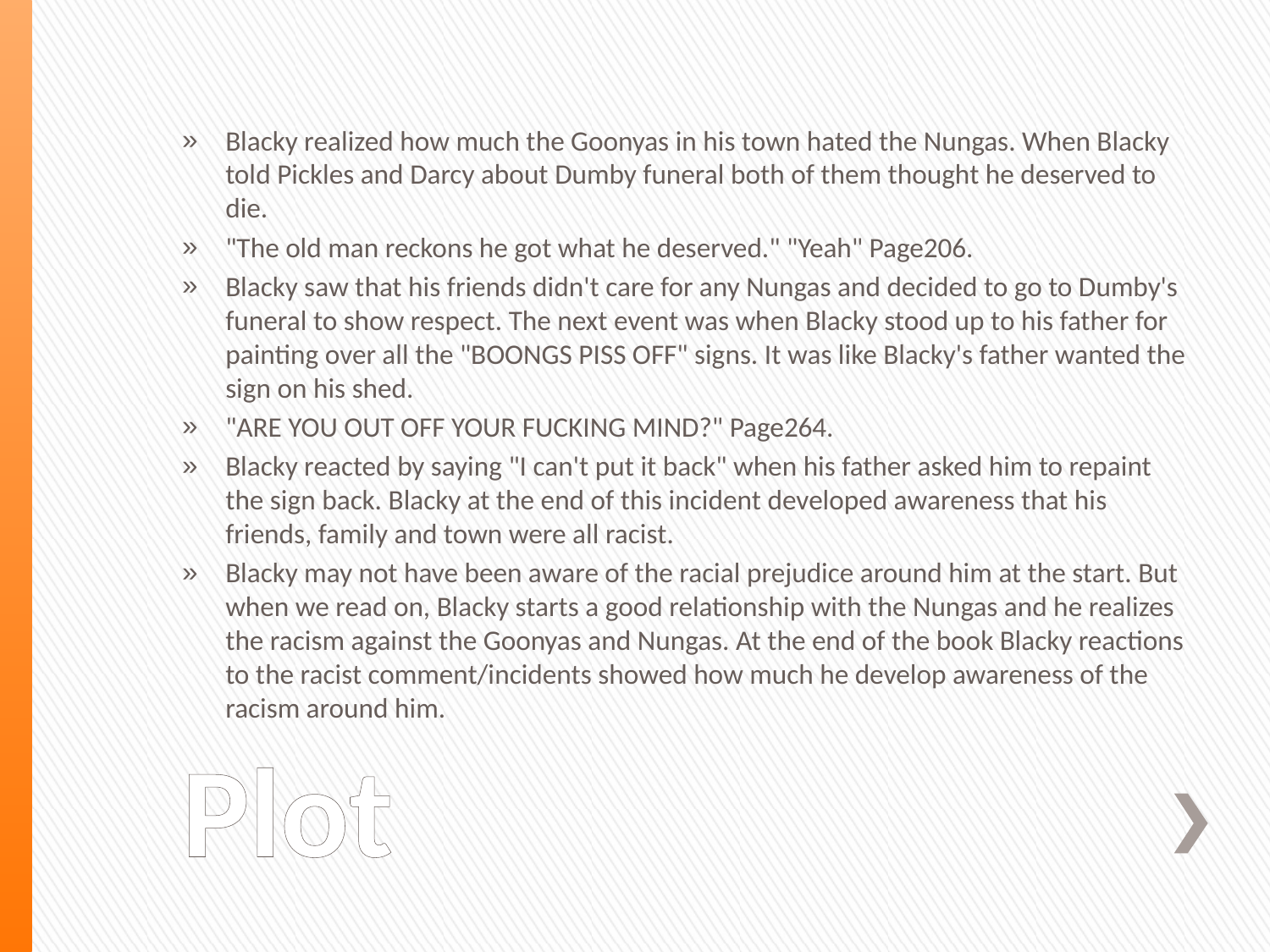

Blacky realized how much the Goonyas in his town hated the Nungas. When Blacky told Pickles and Darcy about Dumby funeral both of them thought he deserved to die.
"The old man reckons he got what he deserved." "Yeah" Page206.
Blacky saw that his friends didn't care for any Nungas and decided to go to Dumby's funeral to show respect. The next event was when Blacky stood up to his father for painting over all the "BOONGS PISS OFF" signs. It was like Blacky's father wanted the sign on his shed.
"ARE YOU OUT OFF YOUR FUCKING MIND?" Page264.
Blacky reacted by saying "I can't put it back" when his father asked him to repaint the sign back. Blacky at the end of this incident developed awareness that his friends, family and town were all racist.
Blacky may not have been aware of the racial prejudice around him at the start. But when we read on, Blacky starts a good relationship with the Nungas and he realizes the racism against the Goonyas and Nungas. At the end of the book Blacky reactions to the racist comment/incidents showed how much he develop awareness of the racism around him.

# Plot